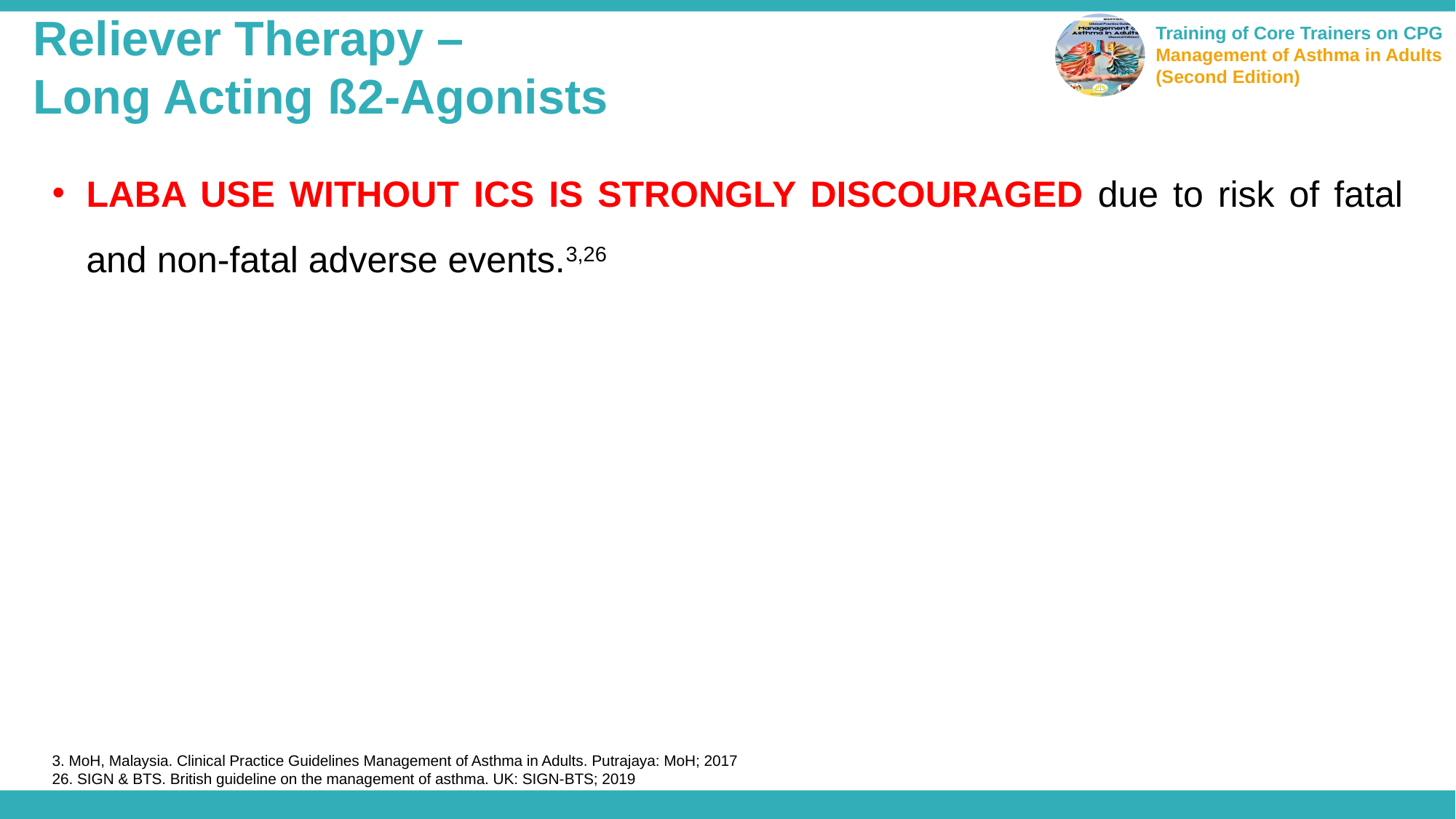

Reliever Therapy –
Long Acting ß2-Agonists
LABA USE WITHOUT ICS IS STRONGLY DISCOURAGED due to risk of fatal and non-fatal adverse events.3,26

3. MoH, Malaysia. Clinical Practice Guidelines Management of Asthma in Adults. Putrajaya: MoH; 2017
26. SIGN & BTS. British guideline on the management of asthma. UK: SIGN-BTS; 2019